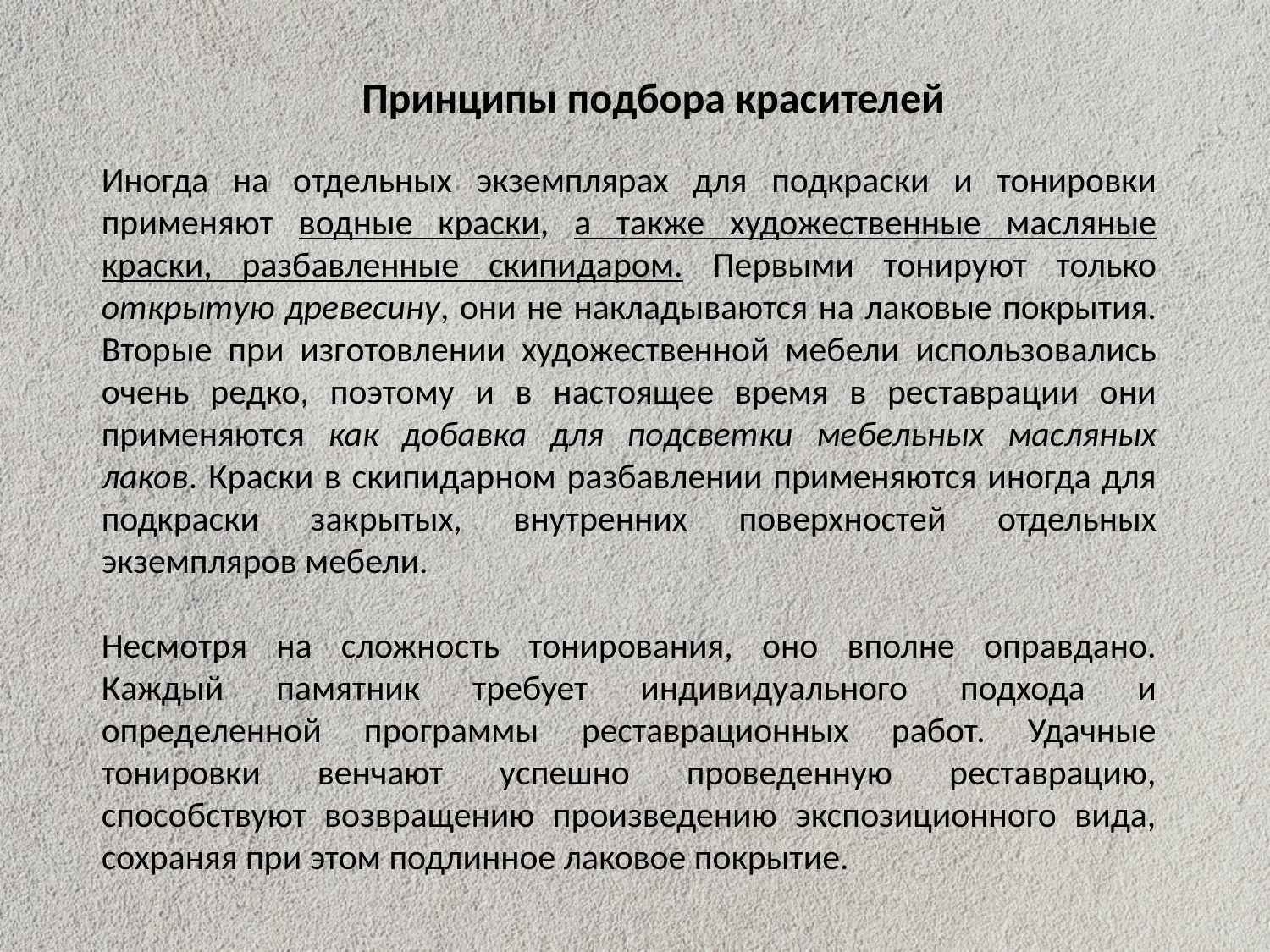

Принципы подбора красителей
Иногда на отдельных экземплярах для подкраски и тонировки применяют водные краски, а также художественные масляные краски, разбавленные скипидаром. Первыми тонируют только открытую древесину, они не накладываются на лаковые покрытия. Вторые при изготовлении художественной мебели использовались очень редко, поэтому и в настоящее время в реставрации они применяются как добавка для подсветки мебельных масляных лаков. Краски в скипидарном разбавлении применяются иногда для подкраски закрытых, внутренних поверхностей отдельных экземпляров мебели.

Несмотря на сложность тонирования, оно вполне оправдано. Каждый памятник требует индивидуального подхода и определенной программы реставрационных работ. Удачные тонировки венчают успешно проведенную реставрацию, способствуют возвращению произведению экспозиционного вида, сохраняя при этом подлинное лаковое покрытие.